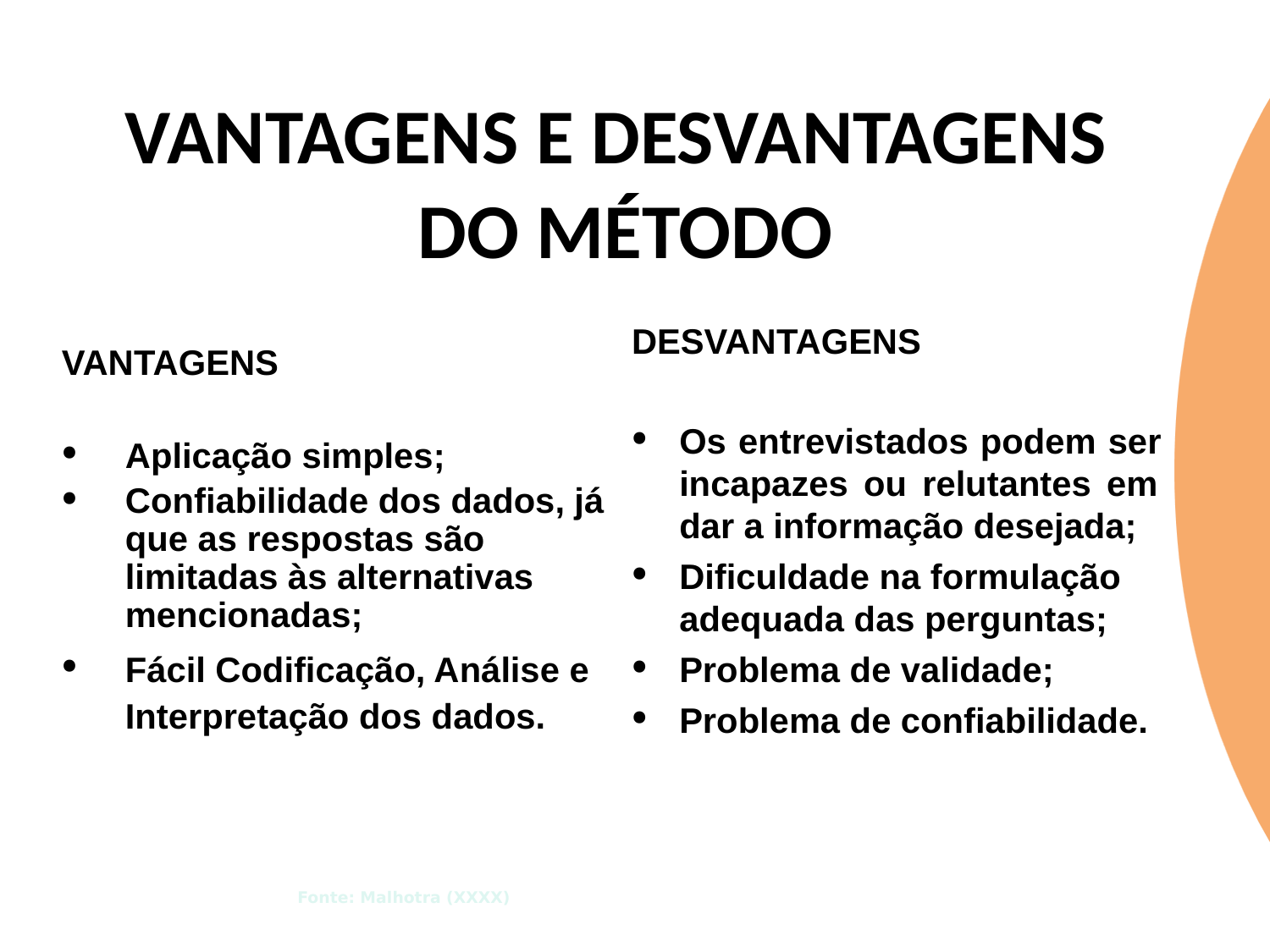

VANTAGENS E DESVANTAGENS
DO MÉTODO
DESVANTAGENS

Os entrevistados podem ser  incapazes ou relutantes em  dar a informação desejada;
Dificuldade na formulação  adequada das perguntas;
Problema de validade;
Problema de confiabilidade.
VANTAGENS

Aplicação simples;
Confiabilidade dos dados, já  que as respostas são  limitadas às alternativas  mencionadas;
Fácil Codificação, Análise e  Interpretação dos dados.
Fonte: Malhotra (XXXX)